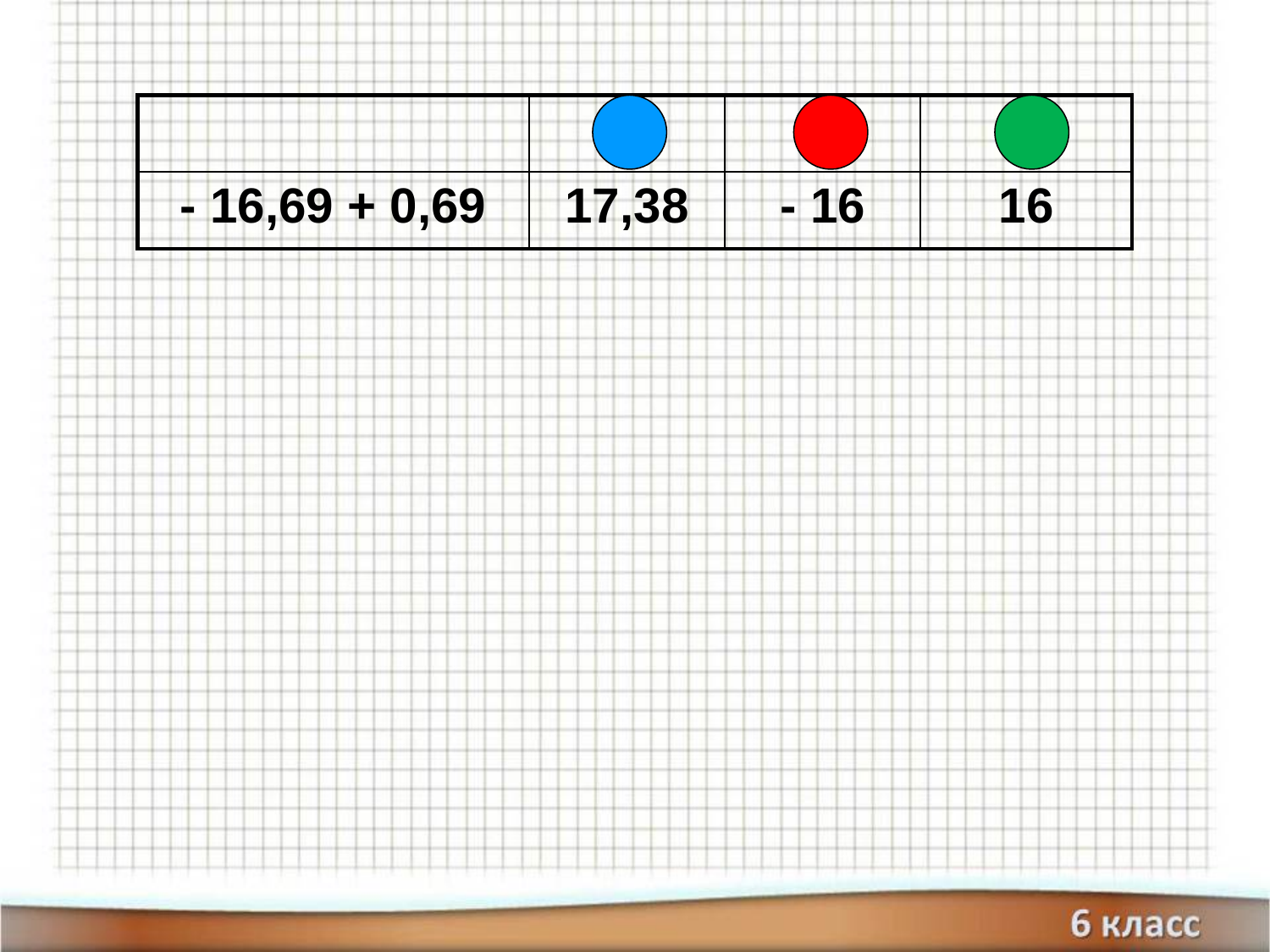

|  |  |  |  |
| --- | --- | --- | --- |
| - 16,69 + 0,69 | 17,38 | - 16 | 16 |